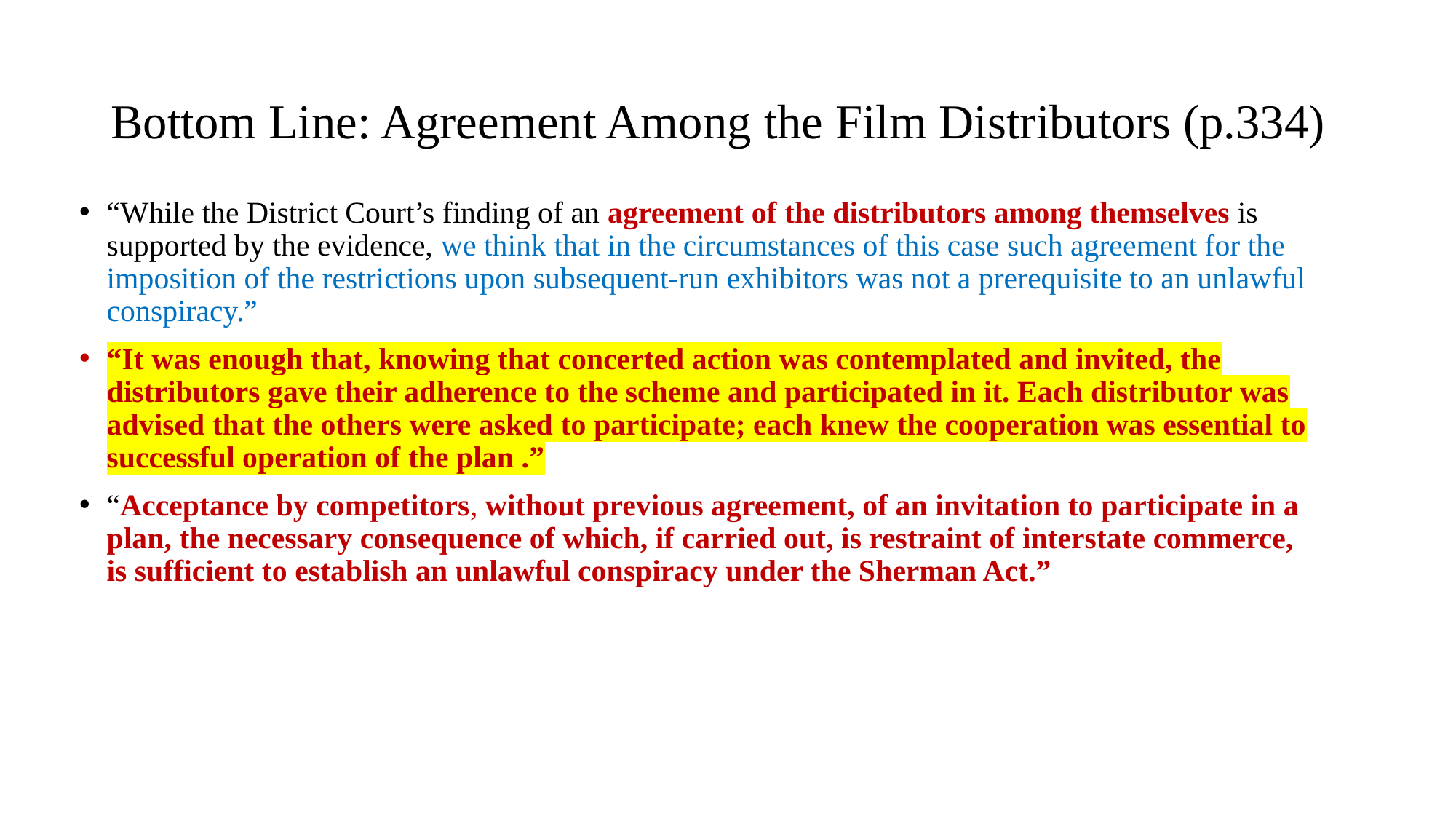

# Bottom Line: Agreement Among the Film Distributors (p.334)
“While the District Court’s finding of an agreement of the distributors among themselves is supported by the evidence, we think that in the circumstances of this case such agreement for the imposition of the restrictions upon subsequent-run exhibitors was not a prerequisite to an unlawful conspiracy.”
“It was enough that, knowing that concerted action was contemplated and invited, the distributors gave their adherence to the scheme and participated in it. Each distributor was advised that the others were asked to participate; each knew the cooperation was essential to successful operation of the plan .”
“Acceptance by competitors, without previous agreement, of an invitation to participate in a plan, the necessary consequence of which, if carried out, is restraint of interstate commerce, is sufficient to establish an unlawful conspiracy under the Sherman Act.”